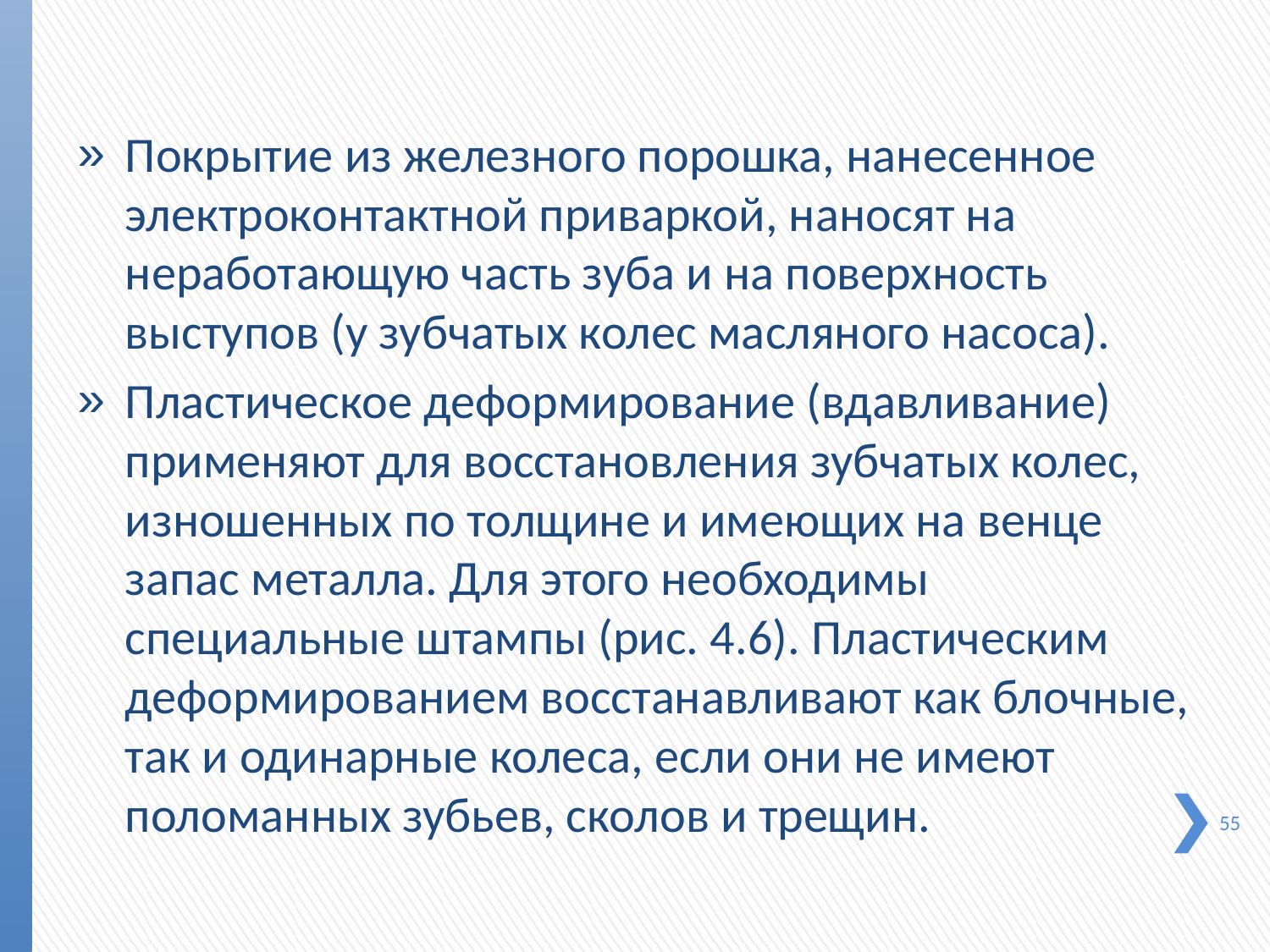

Покрытие из железного порошка, нанесенное электрокон­тактной приваркой, наносят на неработающую часть зуба и на поверхность выступов (у зубчатых колес масляного насоса).
Пластическое деформирование (вдавливание) применяют для восстановления зубчатых колес, изношенных по толщине и имеющих на венце запас металла. Для этого необходимы специальные штампы (рис. 4.6). Пластическим деформирова­нием восстанавливают как блочные, так и одинарные коле­са, если они не имеют поломанных зубьев, сколов и трещин.

55